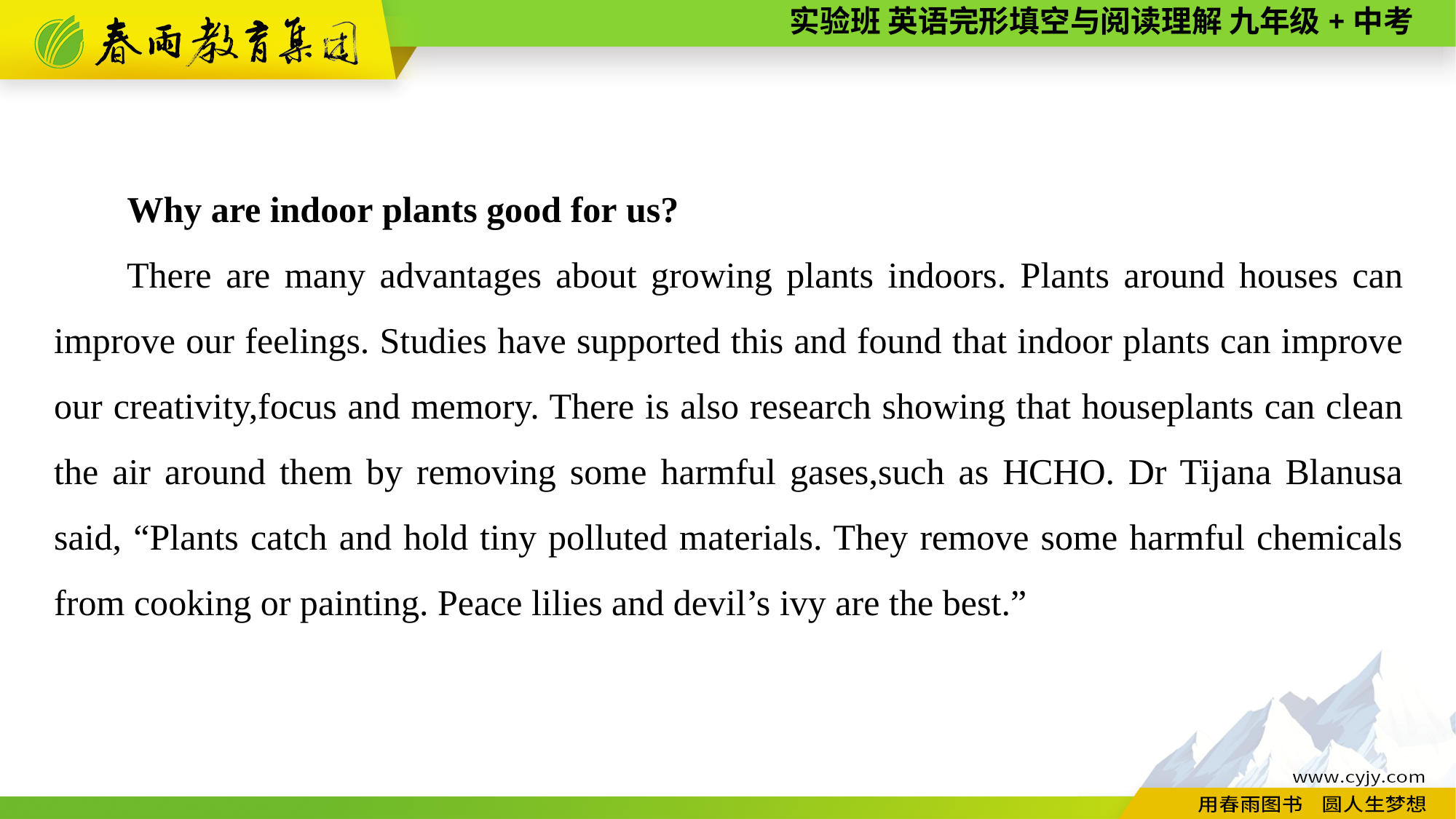

Why are indoor plants good for us?
There are many advantages about growing plants indoors. Plants around houses can improve our feelings. Studies have supported this and found that indoor plants can improve our creativity,focus and memory. There is also research showing that houseplants can clean the air around them by removing some harmful gases,such as HCHO. Dr Tijana Blanusa said, “Plants catch and hold tiny polluted materials. They remove some harmful chemicals from cooking or painting. Peace lilies and devil’s ivy are the best.”